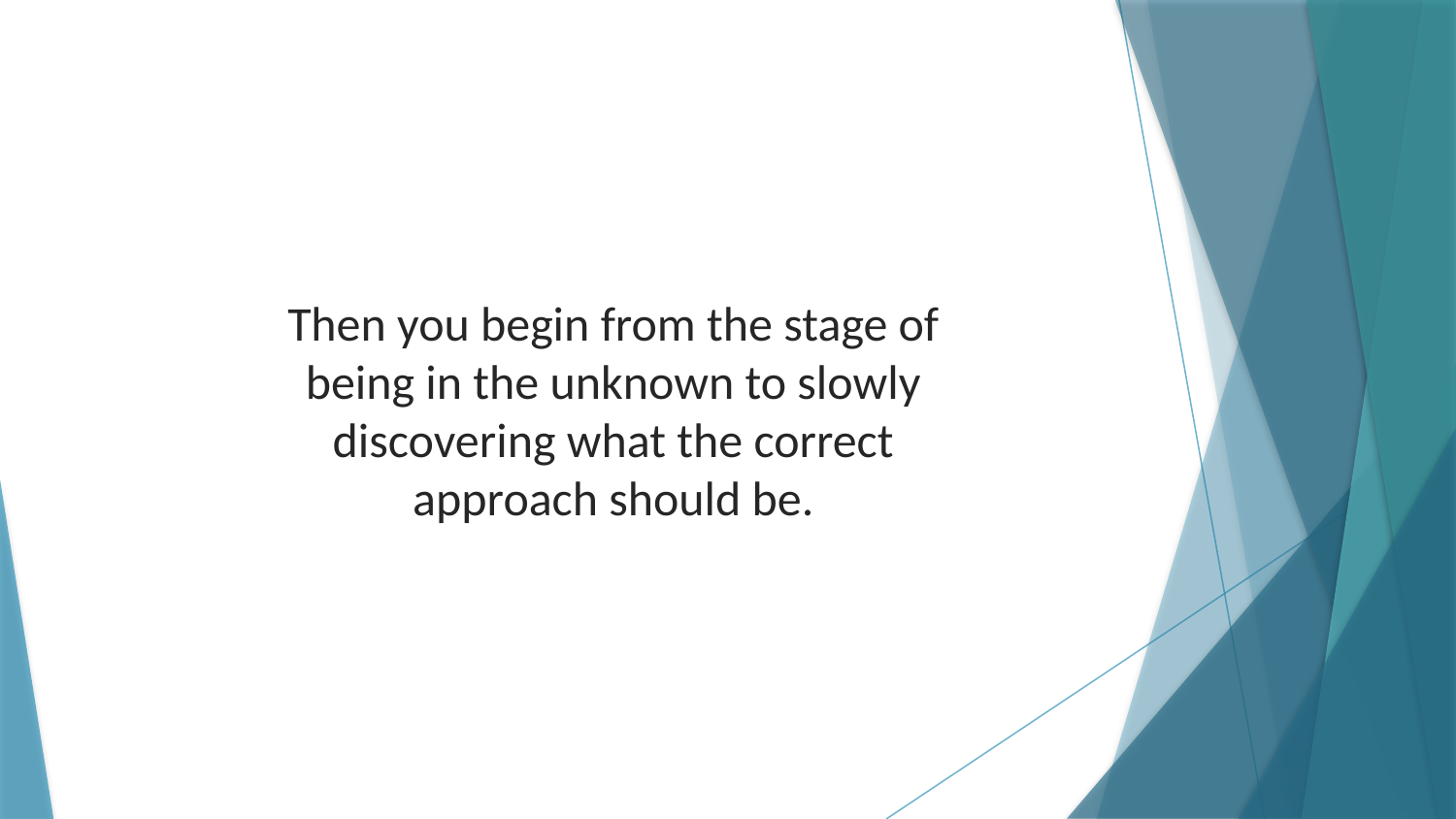

Then you begin from the stage of being in the unknown to slowly discovering what the correct approach should be.